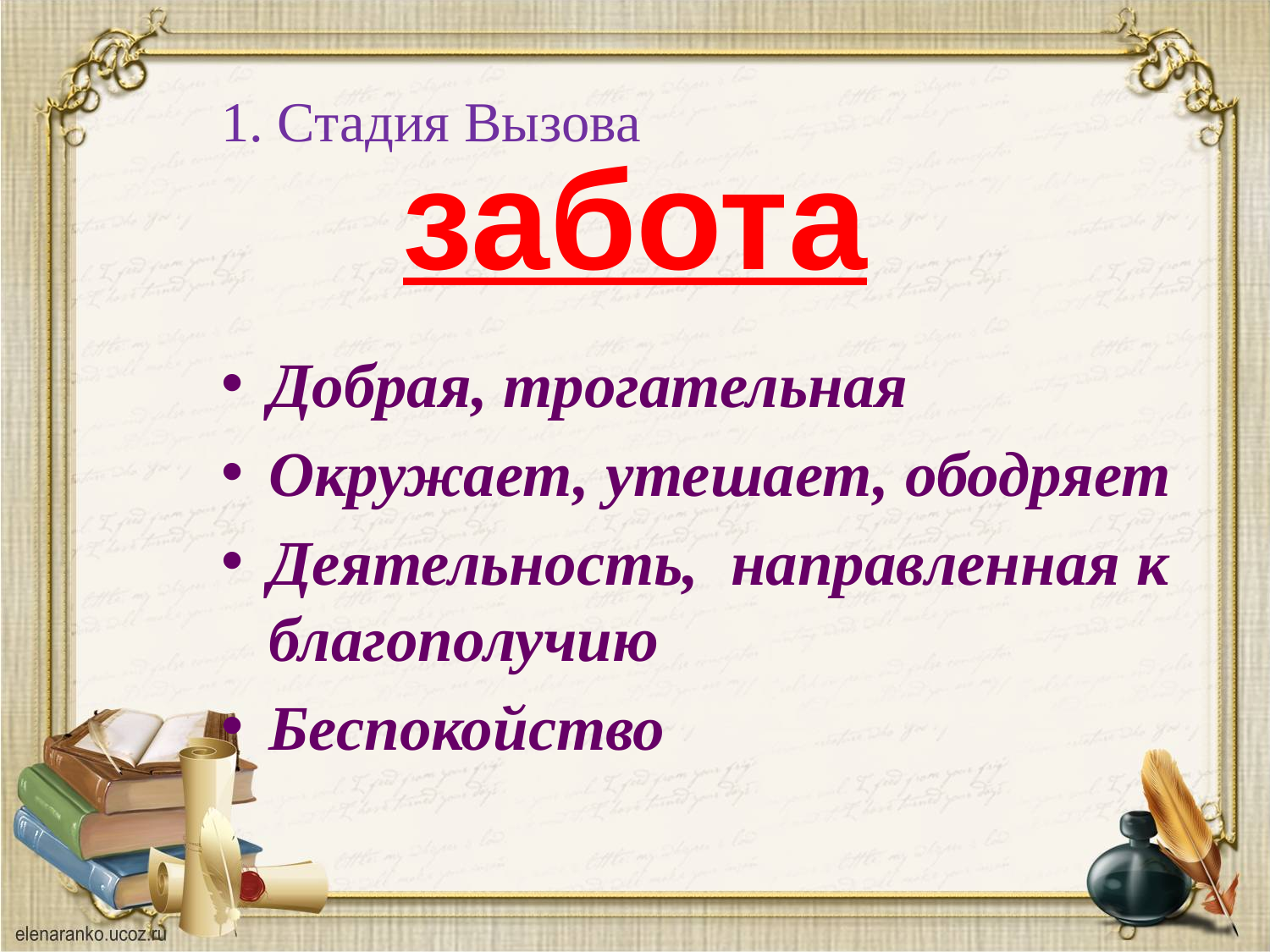

1. Стадия Вызова

Добрая, трогательная
Окружает, утешает, ободряет
Деятельность,  направленная к благополучию
Беспокойство

# забота